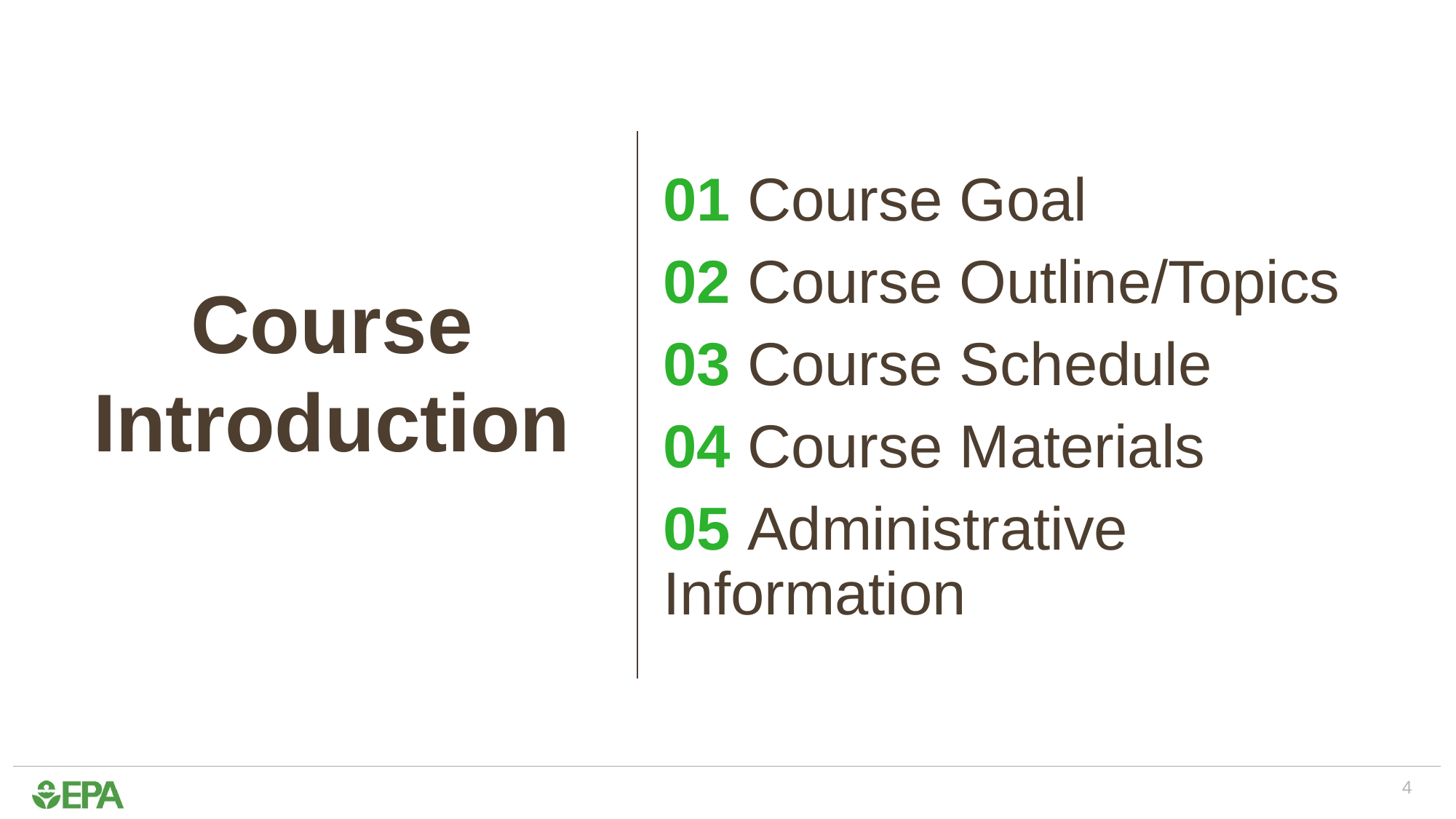

01 Course Goal
02 Course Outline/Topics
03 Course Schedule
04 Course Materials
05 Administrative Information

# Course Introduction
4